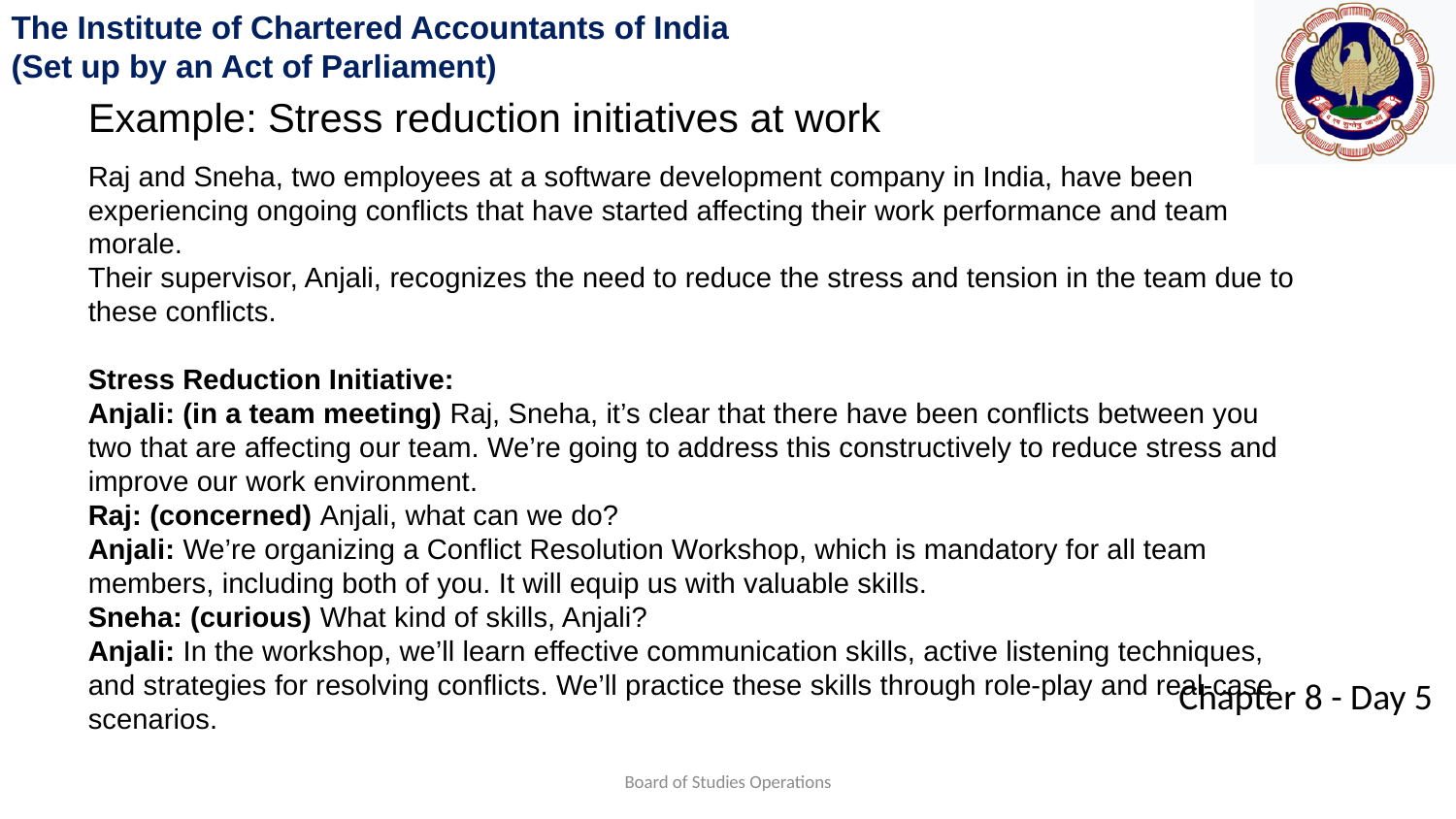

Example: Stress reduction initiatives at work
Raj and Sneha, two employees at a software development company in India, have been experiencing ongoing conflicts that have started affecting their work performance and team morale.
Their supervisor, Anjali, recognizes the need to reduce the stress and tension in the team due to these conflicts.

Stress Reduction Initiative:
Anjali: (in a team meeting) Raj, Sneha, it’s clear that there have been conflicts between you two that are affecting our team. We’re going to address this constructively to reduce stress and improve our work environment.
Raj: (concerned) Anjali, what can we do?
Anjali: We’re organizing a Conflict Resolution Workshop, which is mandatory for all team members, including both of you. It will equip us with valuable skills.
Sneha: (curious) What kind of skills, Anjali?
Anjali: In the workshop, we’ll learn effective communication skills, active listening techniques, and strategies for resolving conflicts. We’ll practice these skills through role-play and real-case scenarios.

Board of Studies Operations